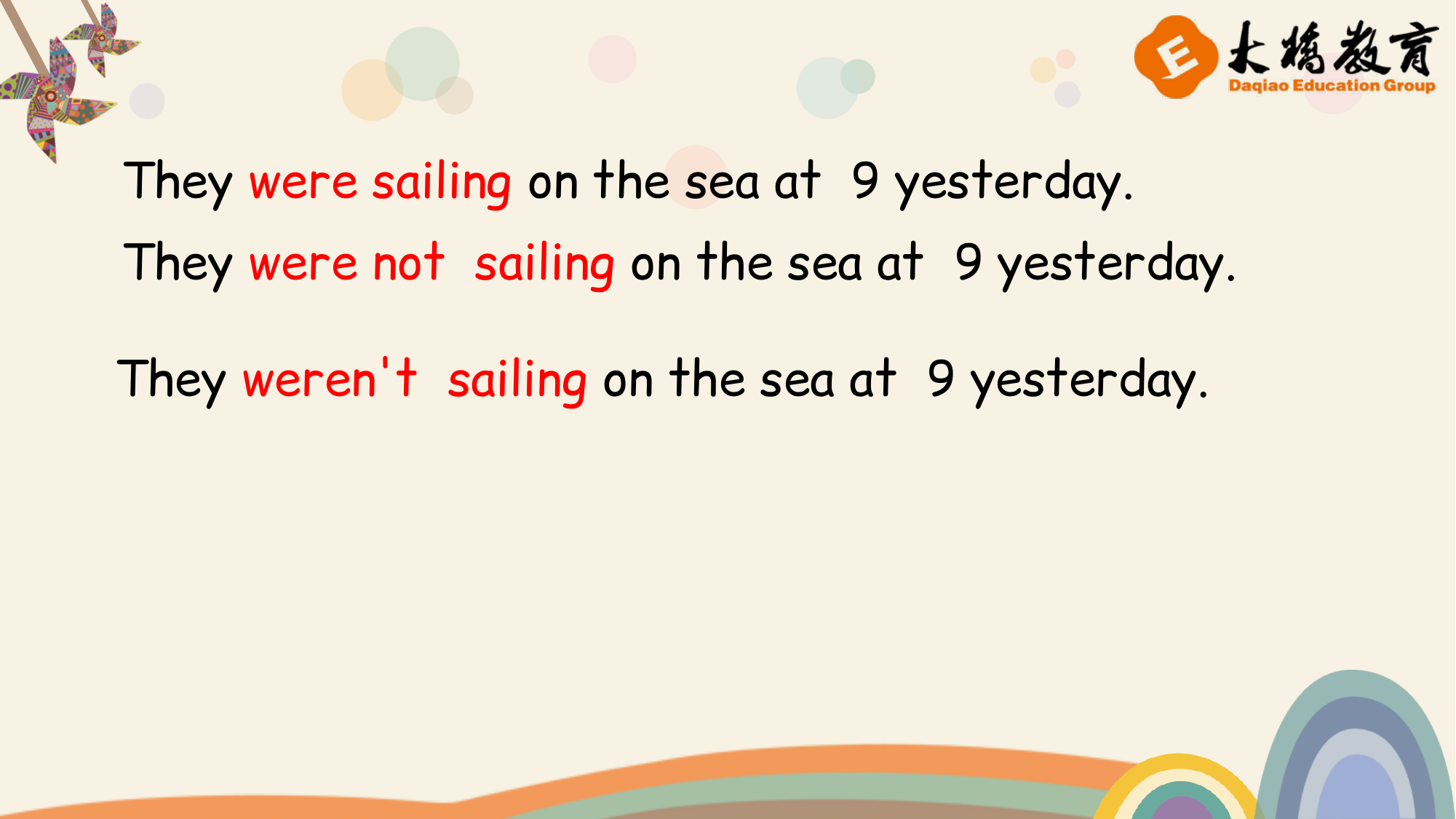

They were sailing on the sea at  9 yesterday.
They were not  sailing on the sea at  9 yesterday.
They weren't  sailing on the sea at  9 yesterday.